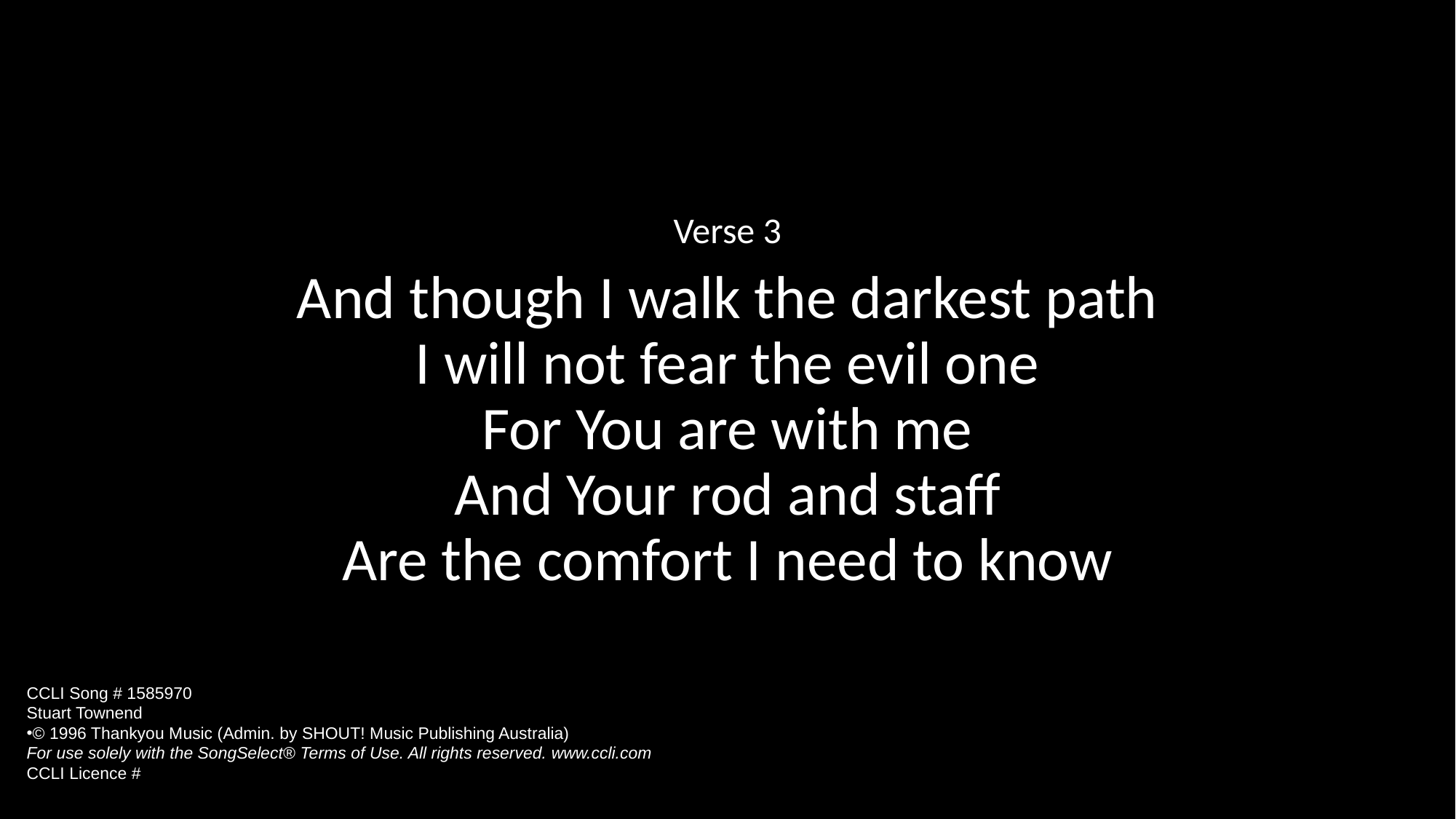

Verse 3
And though I walk the darkest path
I will not fear the evil one
For You are with me
And Your rod and staff
Are the comfort I need to know

CCLI Song # 1585970
Stuart Townend
© 1996 Thankyou Music (Admin. by SHOUT! Music Publishing Australia)
For use solely with the SongSelect® Terms of Use. All rights reserved. www.ccli.com
CCLI Licence #